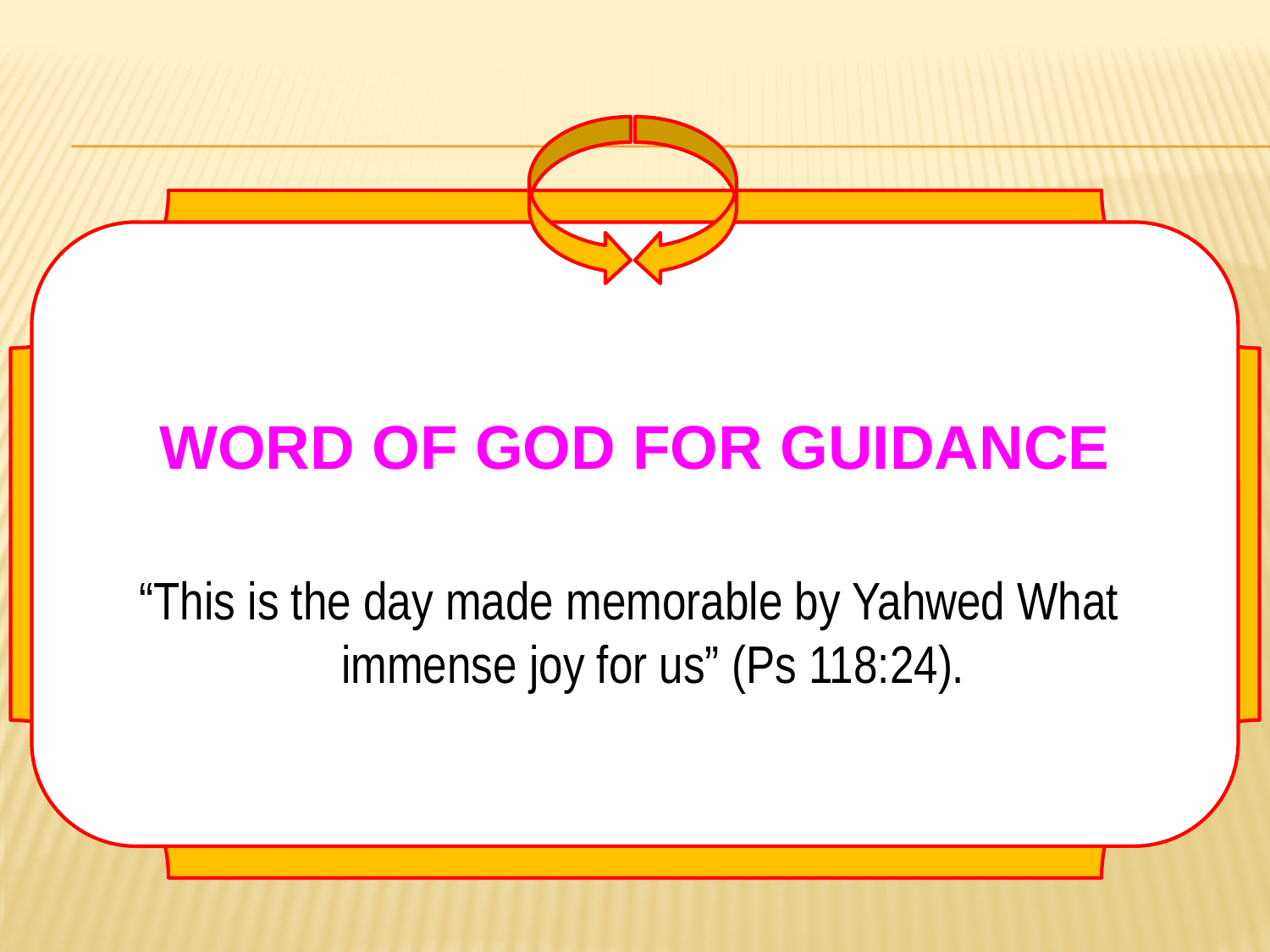

# WORD OF GOD FOR GUIDANCE
“This is the day made memorable by Yahwed What immense joy for us” (Ps 118:24).